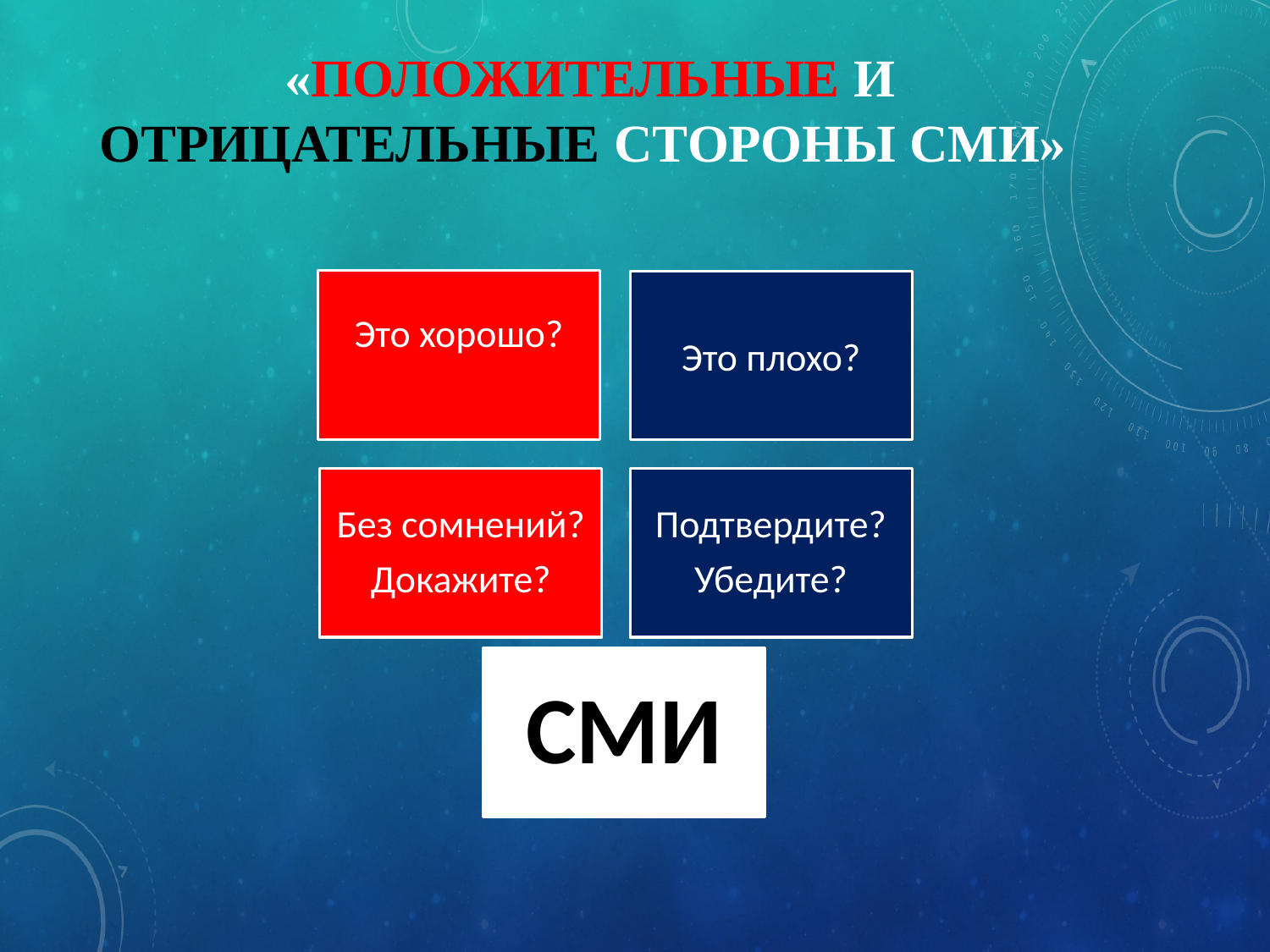

# «Положительные и отрицательные стороны СМИ»
Это хорошо?

Это плохо?
Без сомнений?
Докажите?
Подтвердите?
Убедите?
СМИ